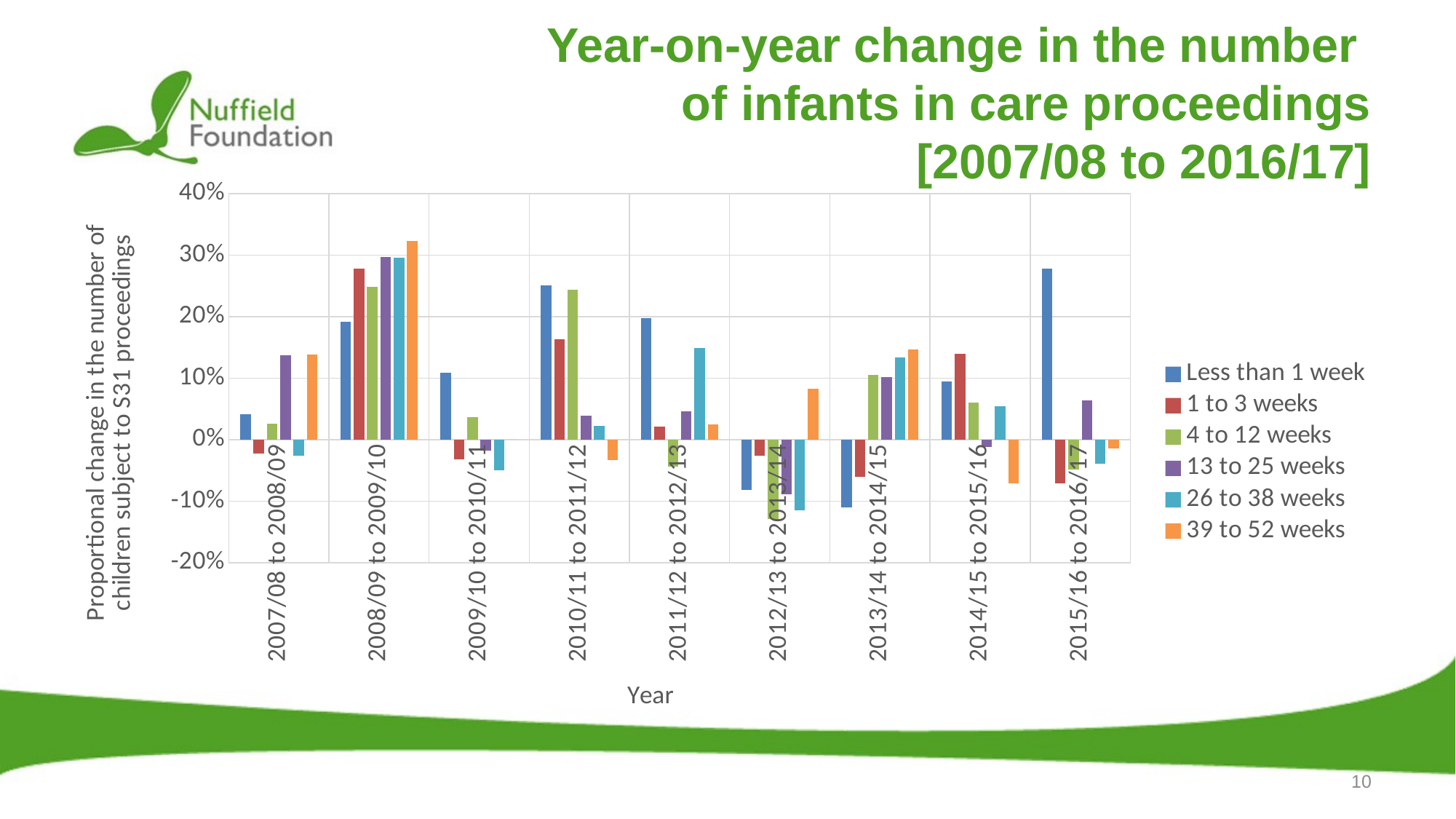

# Year-on-year change in the number of infants in care proceedings [2007/08 to 2016/17]

### Chart

| Category | Less than 1 week | 1 to 3 weeks | 4 to 12 weeks | 13 to 25 weeks | 26 to 38 weeks | 39 to 52 weeks |
|---|---|---|---|---|---|---|
| 2007/08 to 2008/09 | 0.04138594802694899 | -0.02292768959435626 | 0.025878003696857672 | 0.13725490196078433 | -0.026455026455026454 | 0.13818181818181818 |
| 2008/09 to 2009/10 | 0.1922365988909427 | 0.2779783393501805 | 0.24864864864864866 | 0.29693486590038315 | 0.296195652173913 | 0.3226837060702875 |
| 2009/10 to 2010/11 | 0.10852713178294573 | -0.03248587570621469 | 0.03607503607503607 | -0.01772525849335303 | -0.050314465408805034 | 0.0 |
| 2010/11 to 2011/12 | 0.25104895104895103 | 0.1635036496350365 | 0.24373259052924792 | 0.039097744360902256 | 0.02207505518763797 | -0.033816425120772944 |
| 2011/12 to 2012/13 | 0.19731693683622134 | 0.02132998745294856 | -0.043673012318029114 | 0.04630969609261939 | 0.1490280777537797 | 0.025 |
| 2012/13 to 2013/14 | -0.08216619981325864 | -0.025798525798525797 | -0.1288056206088993 | -0.08852005532503458 | -0.11466165413533834 | 0.08292682926829269 |
| 2013/14 to 2014/15 | -0.11037639877924721 | -0.0605296343001261 | 0.10483870967741936 | 0.10166919575113809 | 0.1337579617834395 | 0.1463963963963964 |
| 2014/15 to 2015/16 | 0.09491137793024586 | 0.1395973154362416 | 0.06082725060827251 | -0.012396694214876033 | 0.054307116104868915 | -0.07072691552062868 |
| 2015/16 to 2016/17 | 0.27780678851174934 | -0.0706713780918728 | -0.0481651376146789 | 0.06415620641562064 | -0.03907637655417407 | -0.014799154334038054 |
10